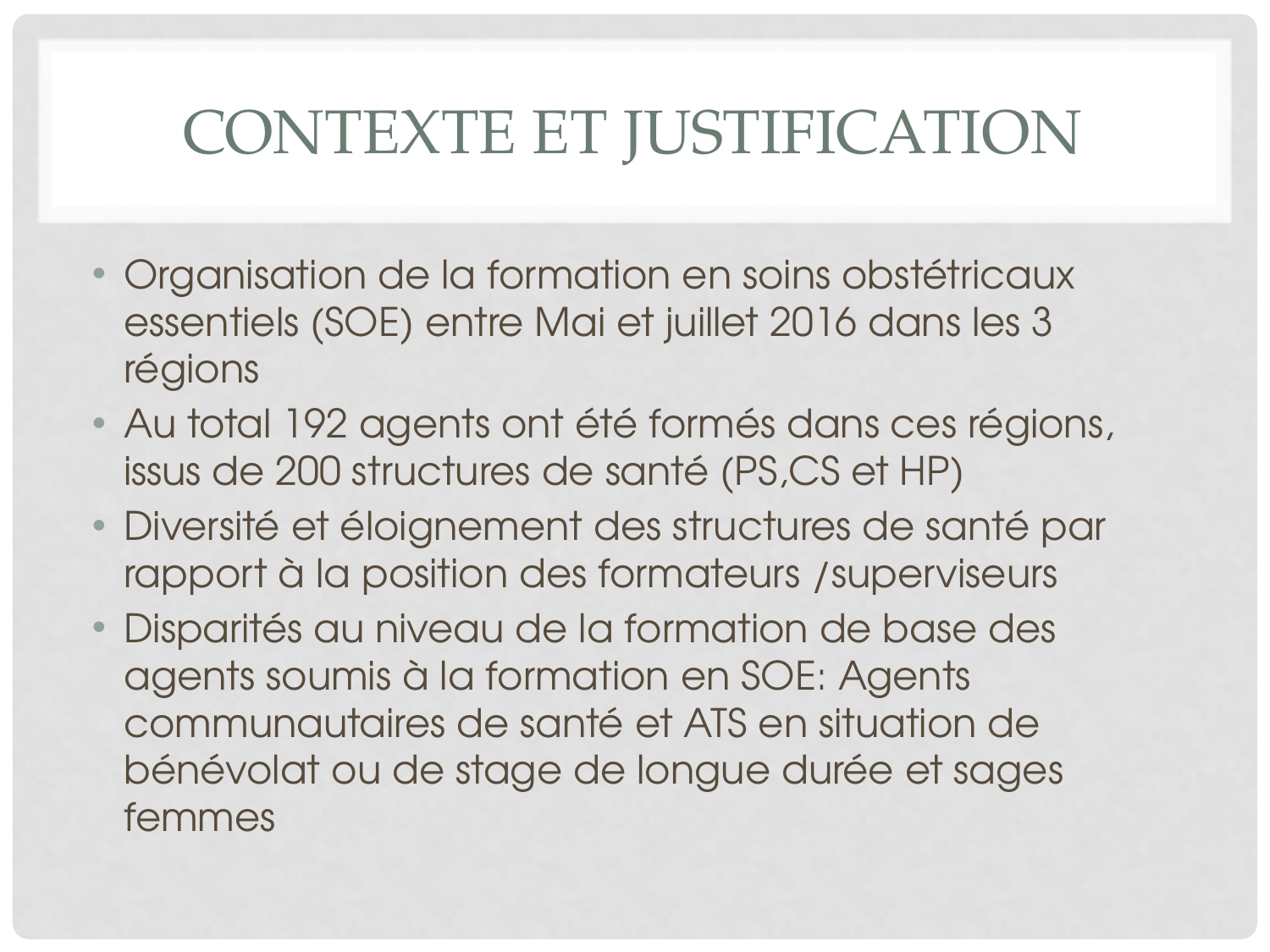

# Contexte et justification
Organisation de la formation en soins obstétricaux essentiels (SOE) entre Mai et juillet 2016 dans les 3 régions
Au total 192 agents ont été formés dans ces régions, issus de 200 structures de santé (PS,CS et HP)
Diversité et éloignement des structures de santé par rapport à la position des formateurs /superviseurs
Disparités au niveau de la formation de base des agents soumis à la formation en SOE: Agents communautaires de santé et ATS en situation de bénévolat ou de stage de longue durée et sages femmes